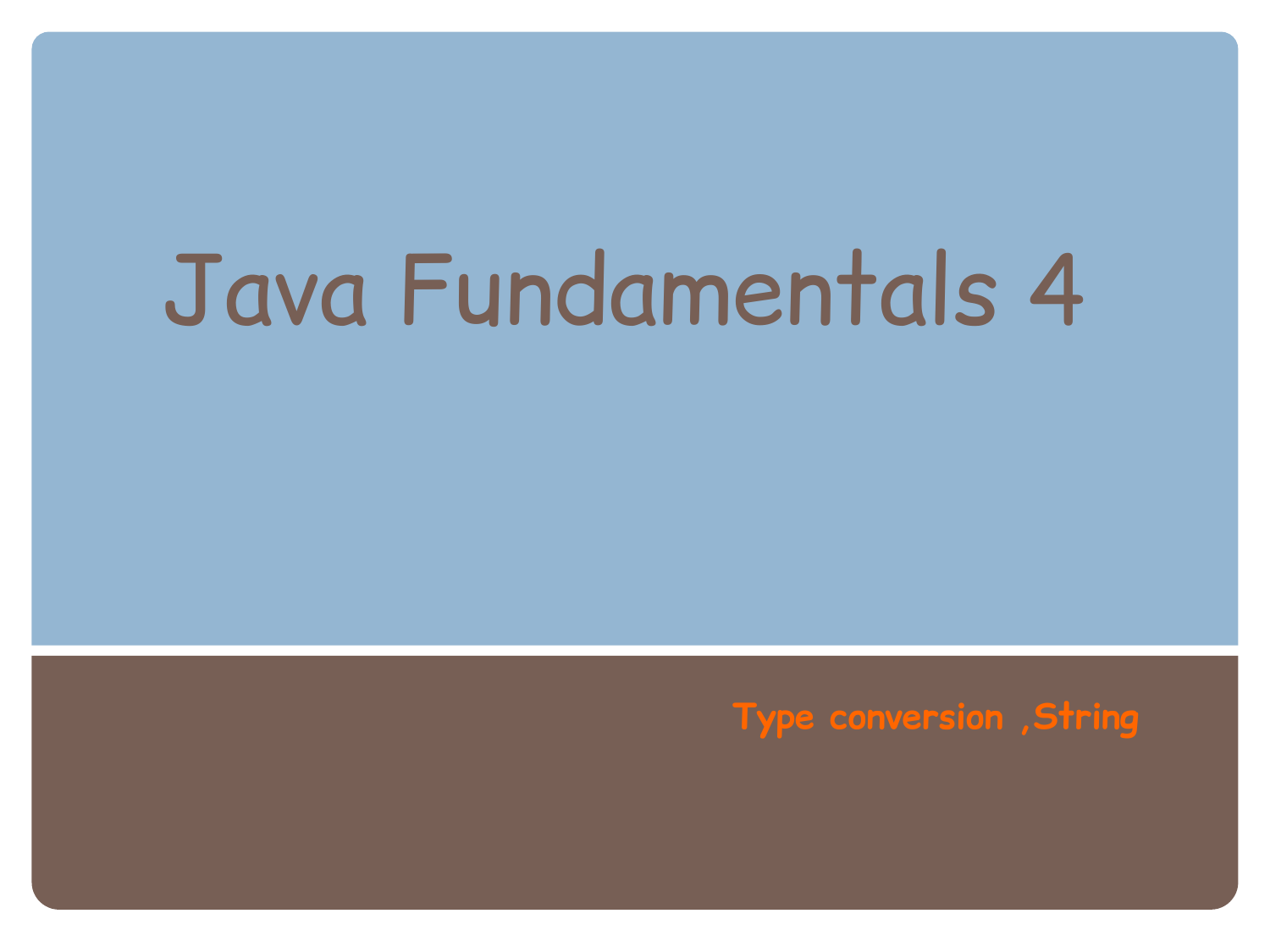

# Java Fundamentals 4

Type conversion ,String